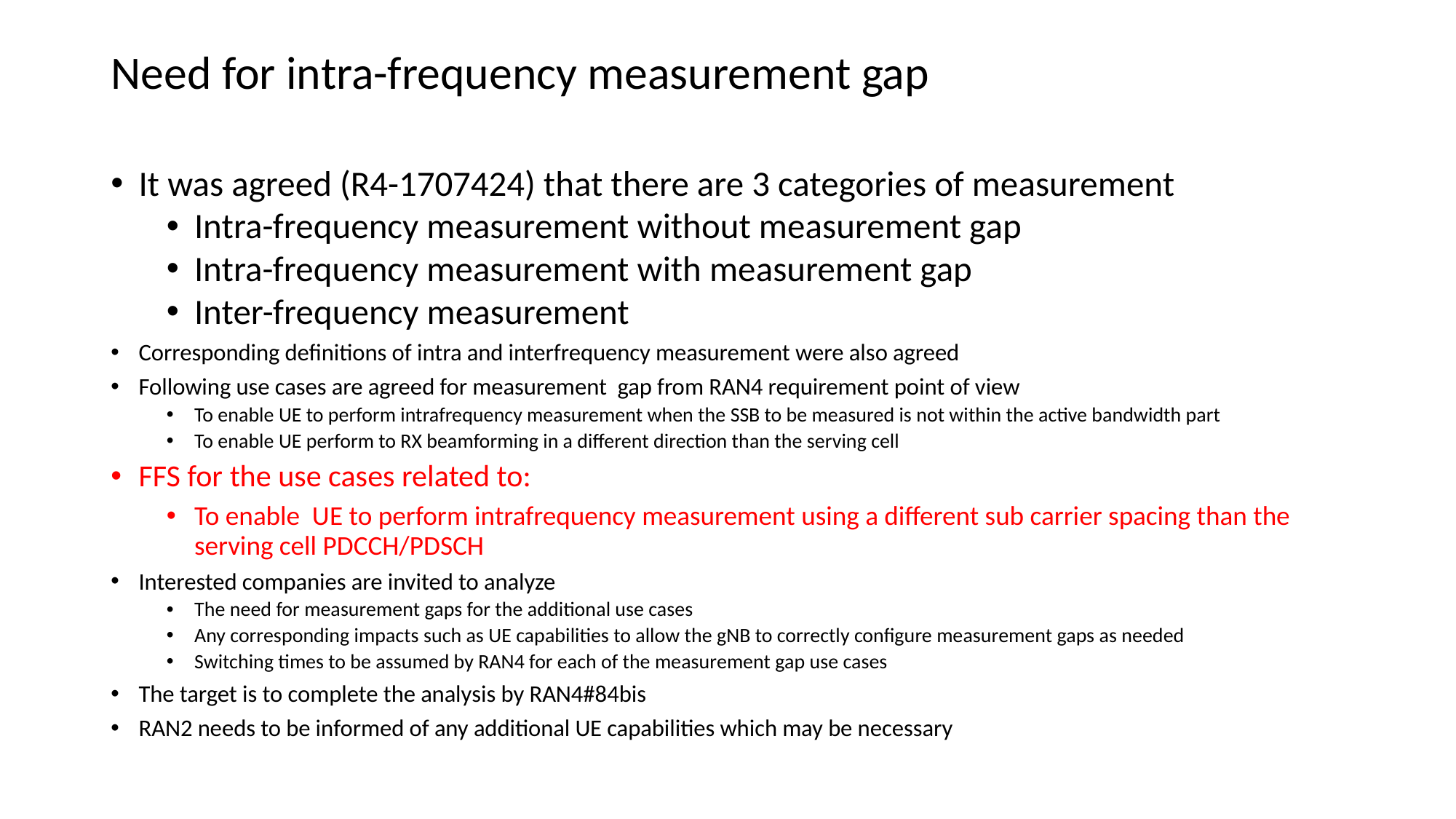

# Need for intra-frequency measurement gap
It was agreed (R4-1707424) that there are 3 categories of measurement
Intra-frequency measurement without measurement gap
Intra-frequency measurement with measurement gap
Inter-frequency measurement
Corresponding definitions of intra and interfrequency measurement were also agreed
Following use cases are agreed for measurement  gap from RAN4 requirement point of view
To enable UE to perform intrafrequency measurement when the SSB to be measured is not within the active bandwidth part
To enable UE perform to RX beamforming in a different direction than the serving cell
FFS for the use cases related to:
To enable  UE to perform intrafrequency measurement using a different sub carrier spacing than the serving cell PDCCH/PDSCH
Interested companies are invited to analyze
The need for measurement gaps for the additional use cases
Any corresponding impacts such as UE capabilities to allow the gNB to correctly configure measurement gaps as needed
Switching times to be assumed by RAN4 for each of the measurement gap use cases
The target is to complete the analysis by RAN4#84bis
RAN2 needs to be informed of any additional UE capabilities which may be necessary